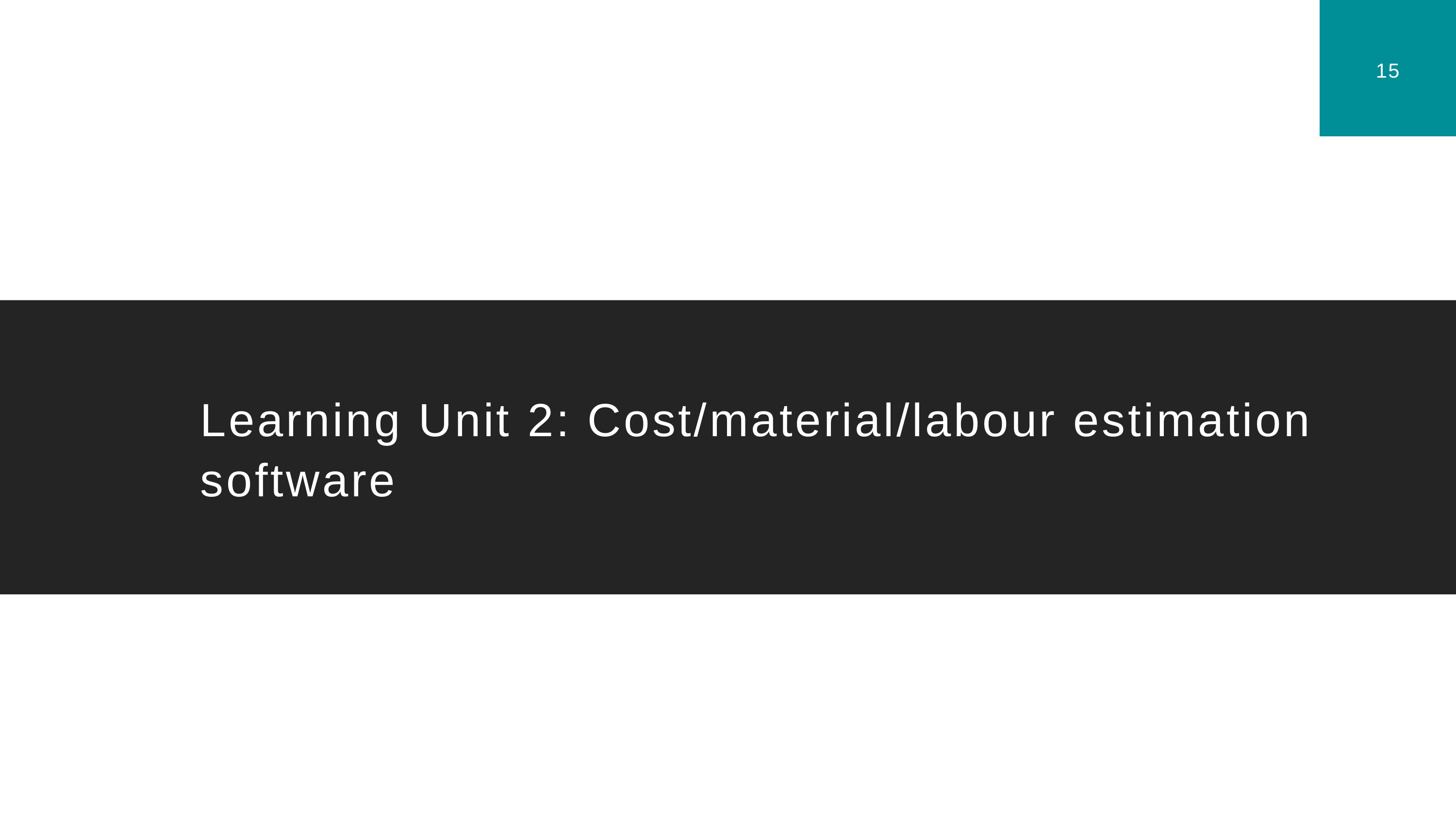

15

Learning Unit 2: Cost/material/labour estimation software